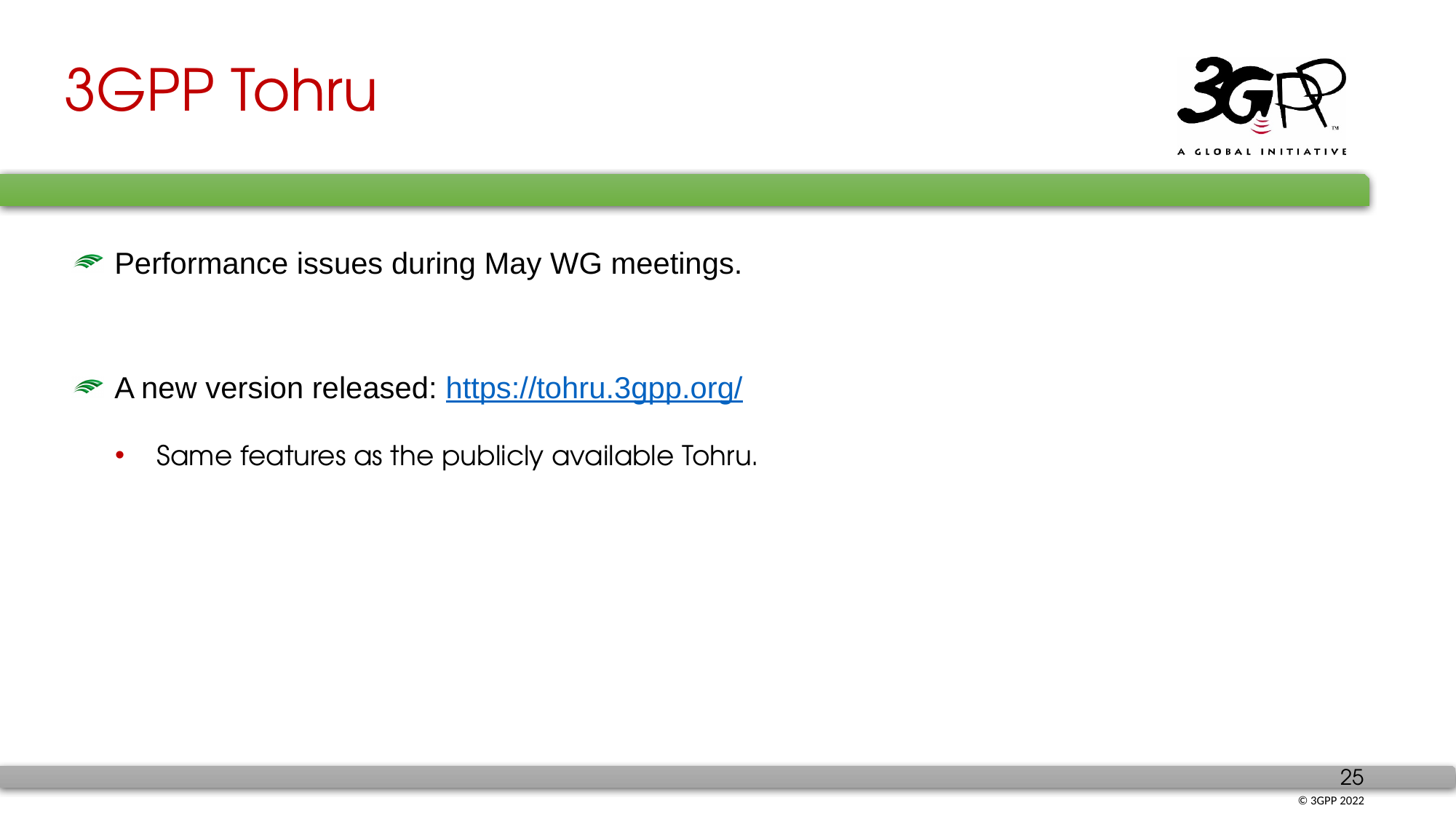

# 3GPP Tohru
Performance issues during May WG meetings.

A new version released: https://tohru.3gpp.org/
Same features as the publicly available Tohru.